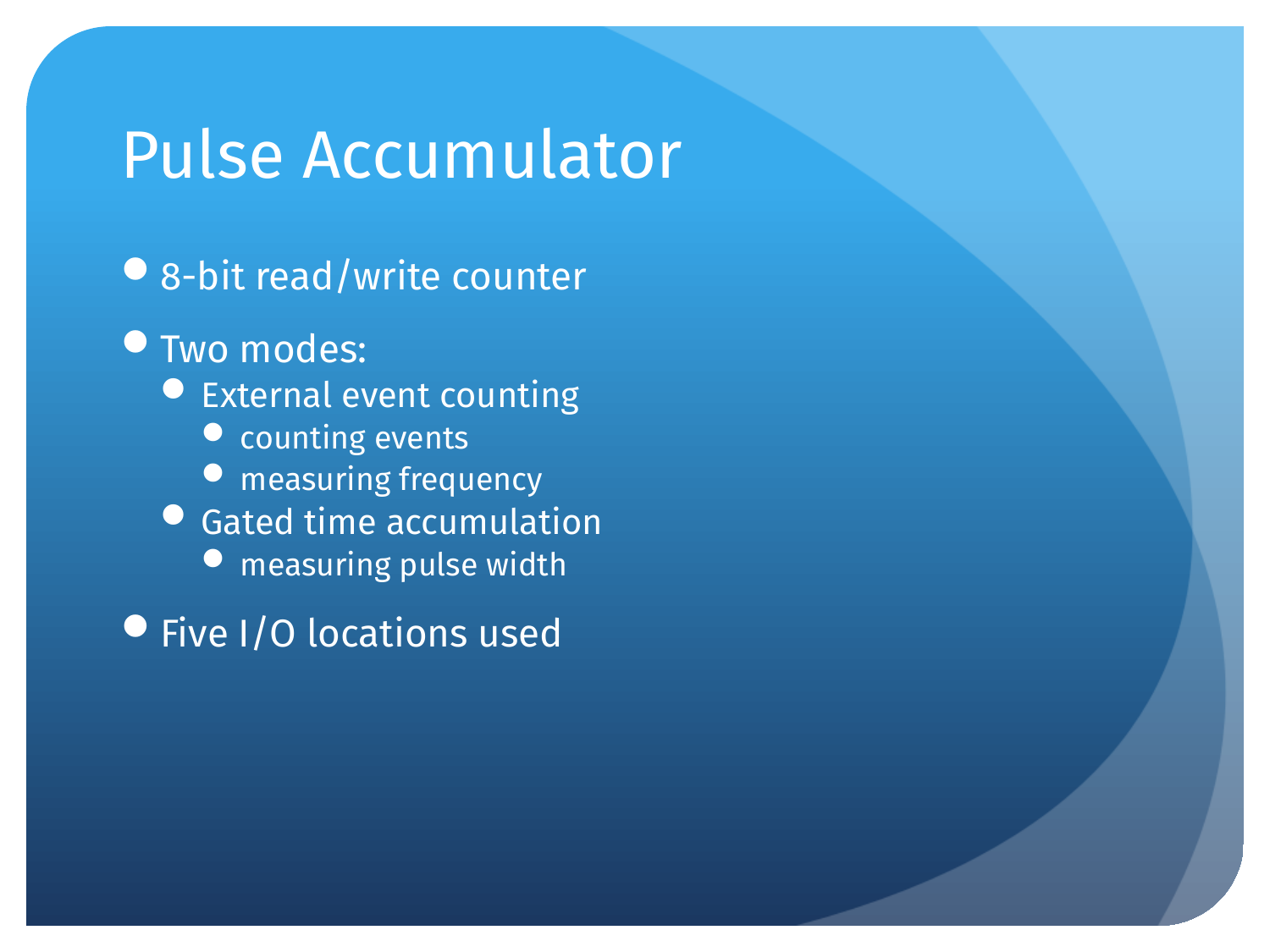

# Pulse Accumulator
8-bit read/write counter
Two modes:
External event counting
counting events
measuring frequency
Gated time accumulation
measuring pulse width
Five I/O locations used